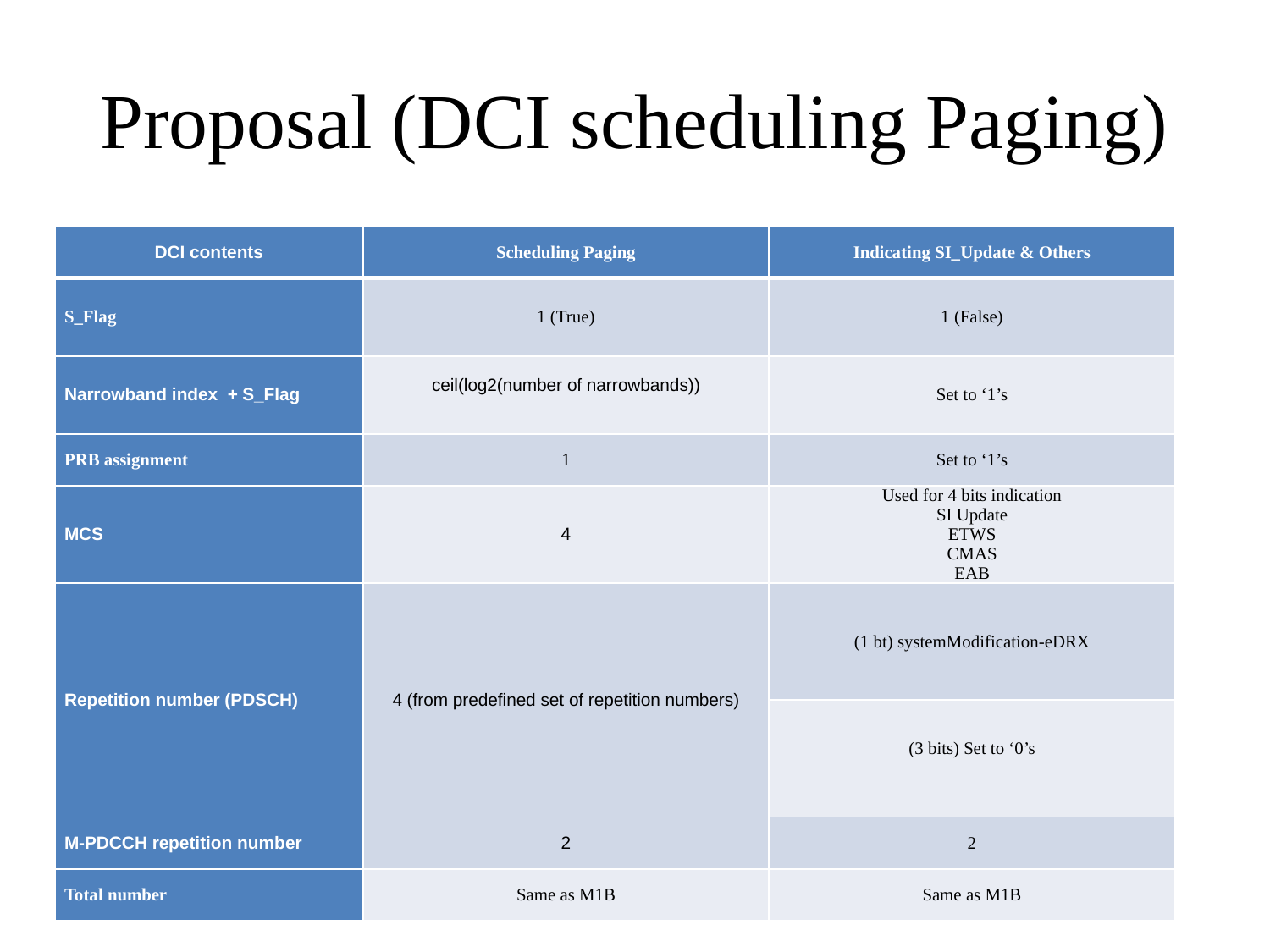

# Proposal (DCI scheduling Paging)
| DCI contents | Scheduling Paging | Indicating SI\_Update & Others |
| --- | --- | --- |
| S\_Flag | 1 (True) | 1 (False) |
| Narrowband index + S\_Flag | ceil(log2(number of narrowbands)) | Set to ‘1’s |
| PRB assignment | 1 | Set to ‘1’s |
| MCS | 4 | Used for 4 bits indication SI Update ETWS CMAS EAB |
| Repetition number (PDSCH) | 4 (from predefined set of repetition numbers) | (1 bt) systemModification-eDRX |
|  |  | (3 bits) Set to ‘0’s |
| M-PDCCH repetition number | 2 | 2 |
| Total number | Same as M1B | Same as M1B |